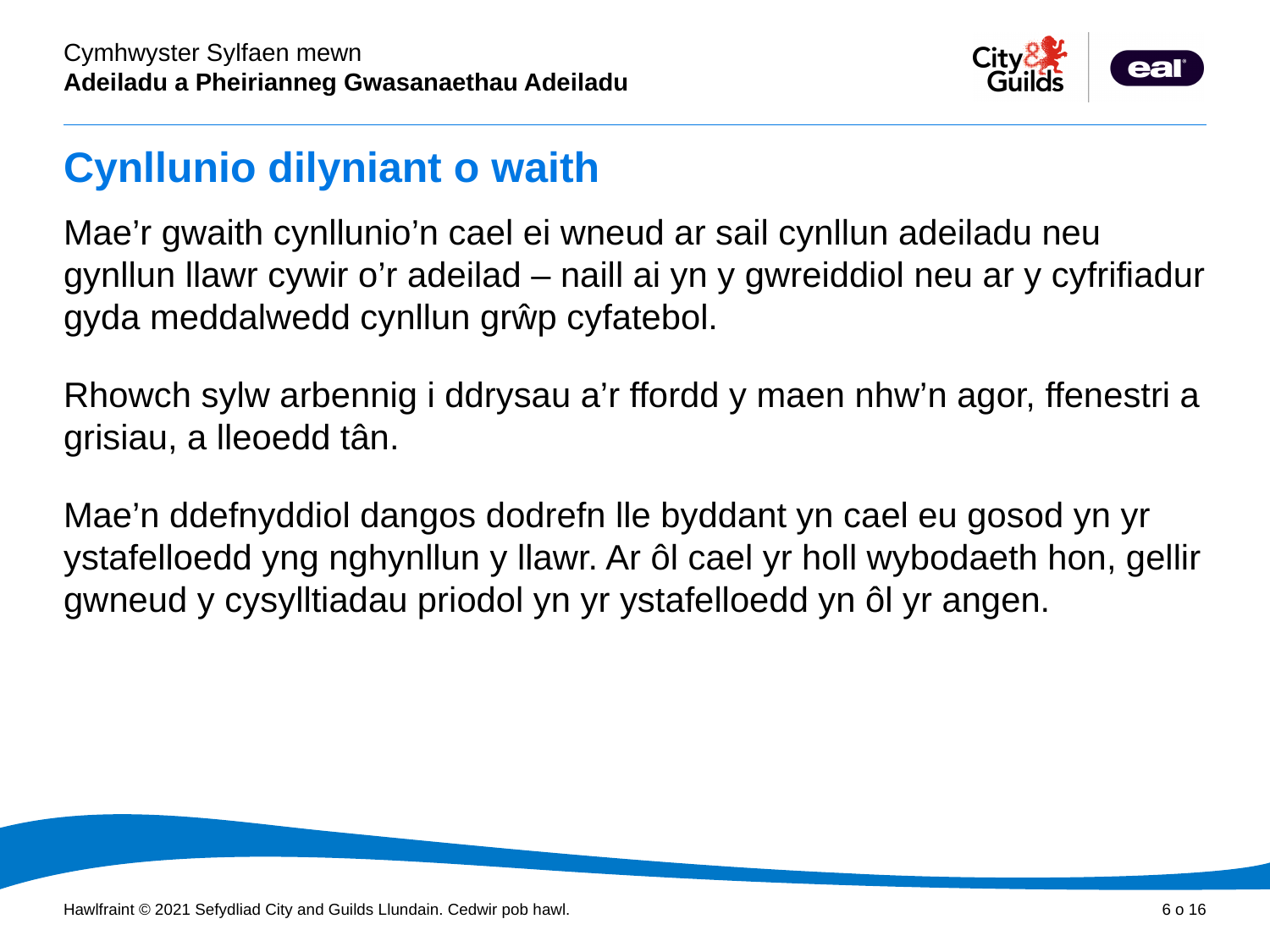

# Cynllunio dilyniant o waith
Mae’r gwaith cynllunio’n cael ei wneud ar sail cynllun adeiladu neu gynllun llawr cywir o’r adeilad – naill ai yn y gwreiddiol neu ar y cyfrifiadur gyda meddalwedd cynllun grŵp cyfatebol.
Rhowch sylw arbennig i ddrysau a’r ffordd y maen nhw’n agor, ffenestri a grisiau, a lleoedd tân.
Mae’n ddefnyddiol dangos dodrefn lle byddant yn cael eu gosod yn yr ystafelloedd yng nghynllun y llawr. Ar ôl cael yr holl wybodaeth hon, gellir gwneud y cysylltiadau priodol yn yr ystafelloedd yn ôl yr angen.